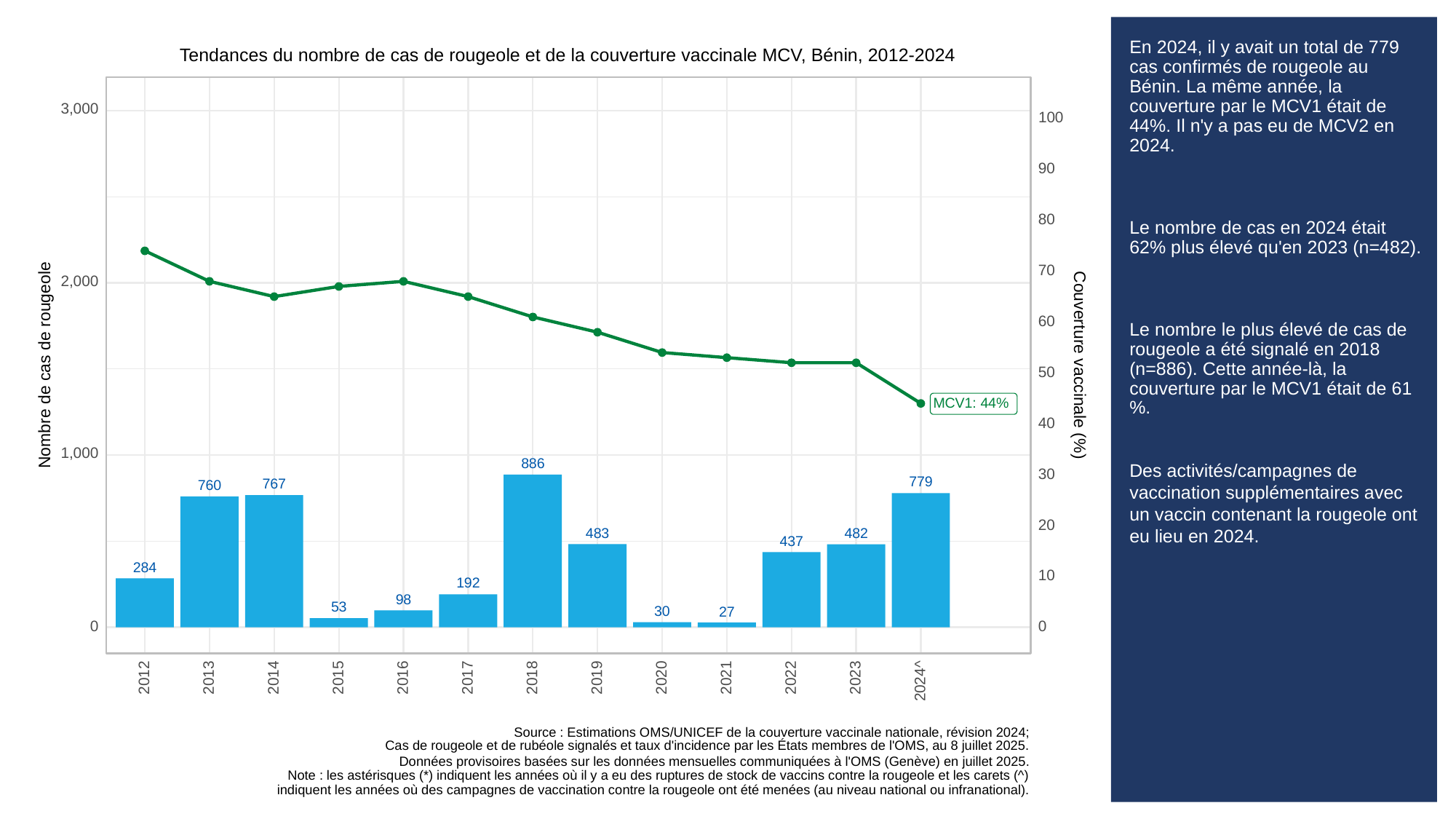

# En 2024, il y avait un total de 779 cas confirmés de rougeole au Bénin. La même année, la couverture par le MCV1 était de 44%. Il n'y a pas eu de MCV2 en 2024.

Le nombre de cas en 2024 était 62% plus élevé qu'en 2023 (n=482).

Le nombre le plus élevé de cas de rougeole a été signalé en 2018 (n=886). Cette année-là, la couverture par le MCV1 était de 61 %.

Des activités/campagnes de vaccination supplémentaires avec un vaccin contenant la rougeole ont eu lieu en 2024.

Tendances du nombre de cas de rougeole et de la couverture vaccinale MCV, Bénin, 2012-2024

3,000

100
90

80

70
2,000

60

Couverture vaccinale (%)
Nombre de cas de rougeole

50

MCV1: 44%

40
1,000

886
30

779
767
760

20
483
482
437

284
10

192

98
53
30
27

0
0

2013
2023
2012
2014
2015
2016
2017
2018
2019
2020
2021
2022
2024^
Source : Estimations OMS/UNICEF de la couverture vaccinale nationale, révision 2024;
Cas de rougeole et de rubéole signalés et taux d'incidence par les États membres de l'OMS, au 8 juillet 2025.
Données provisoires basées sur les données mensuelles communiquées à l'OMS (Genève) en juillet 2025.
Note : les astérisques (*) indiquent les années où il y a eu des ruptures de stock de vaccins contre la rougeole et les carets (^)
indiquent les années où des campagnes de vaccination contre la rougeole ont été menées (au niveau national ou infranational).